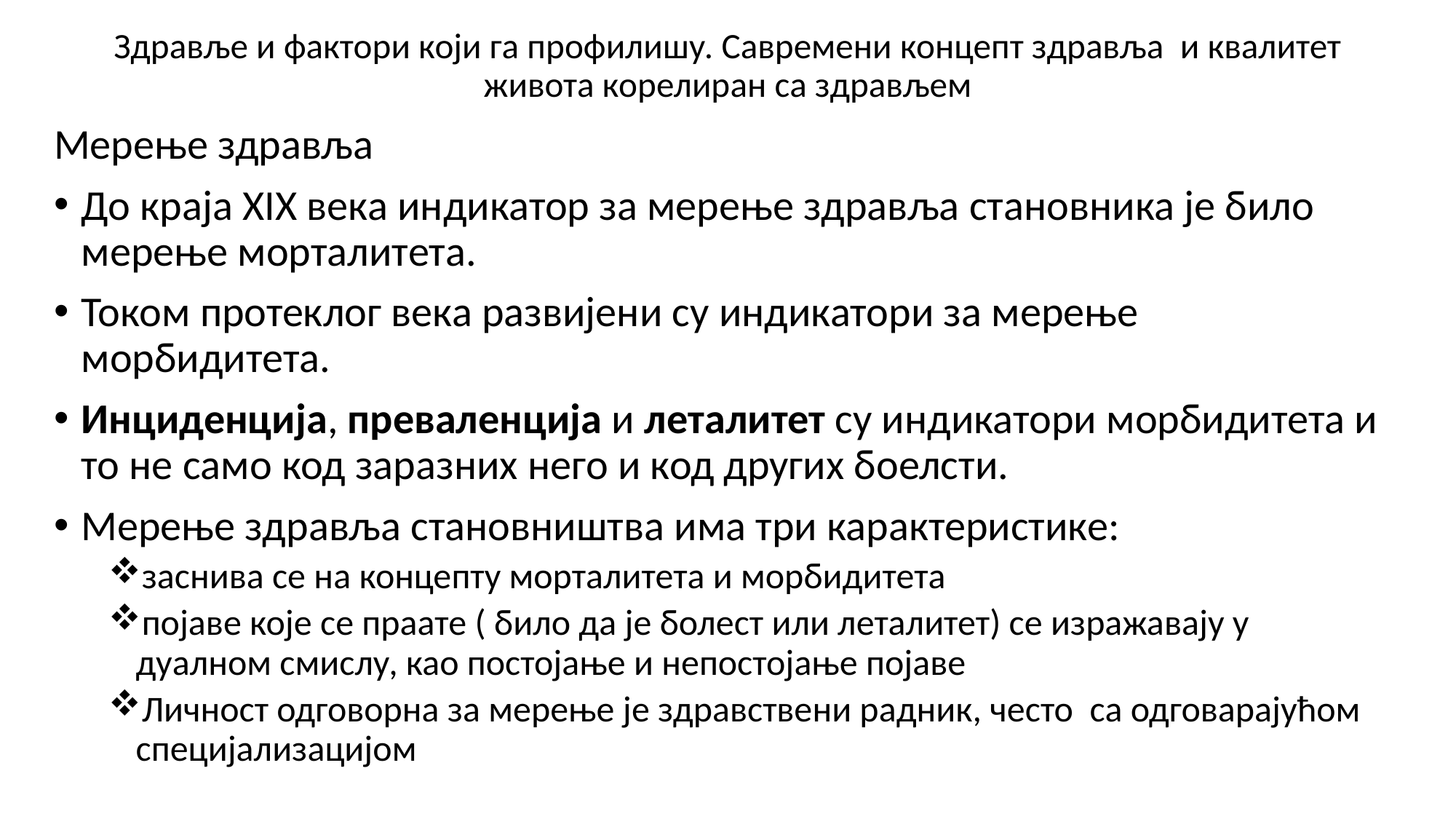

# Здравље и фактори који га профилишу. Савремени концепт здравља  и квалитет живота корелиран са здрављем
Мерење здравља
До краја XIX века индикатор за мерење здравља становника је било мерење морталитета.
Током протеклог века развијени су индикатори за мерење морбидитета.
Инциденција, преваленција и леталитет су индикатори морбидитета и то не само код заразних него и код других боелсти.
Мерење здравља становништва има три карактеристике:
заснива се на концепту морталитета и морбидитета
појаве које се праате ( било да је болест или леталитет) се изражавају у дуалном смислу, као постојање и непостојање појаве
Личност одговорна за мерење је здравствени радник, често  са одговарајућом специјализацијом